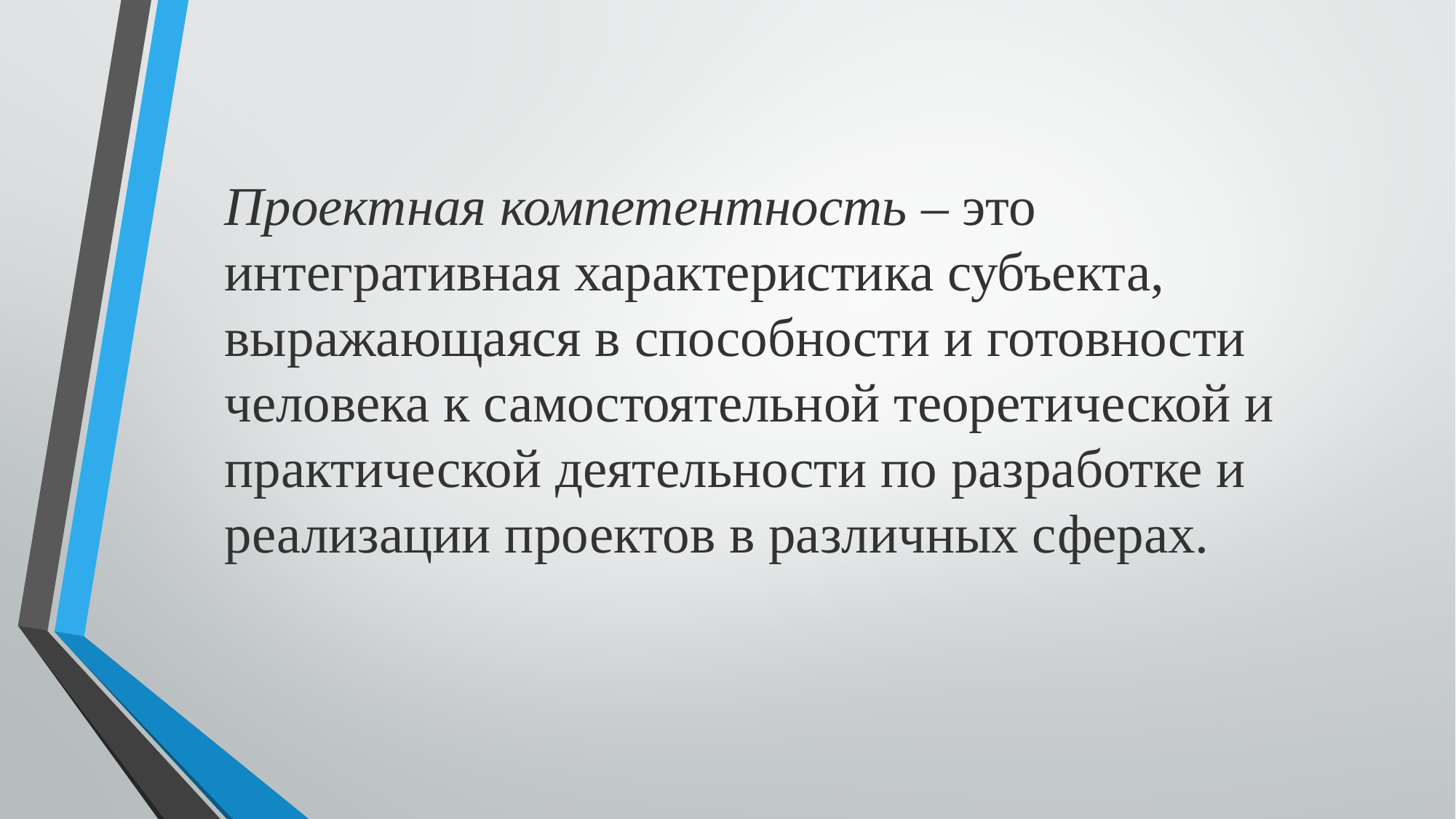

# Проектная компетентность – это интегративная характеристика субъекта, выражающаяся в способности и готовности человека к самостоятельной теоретической и практической деятельности по разработке и реализации проектов в различных сферах.